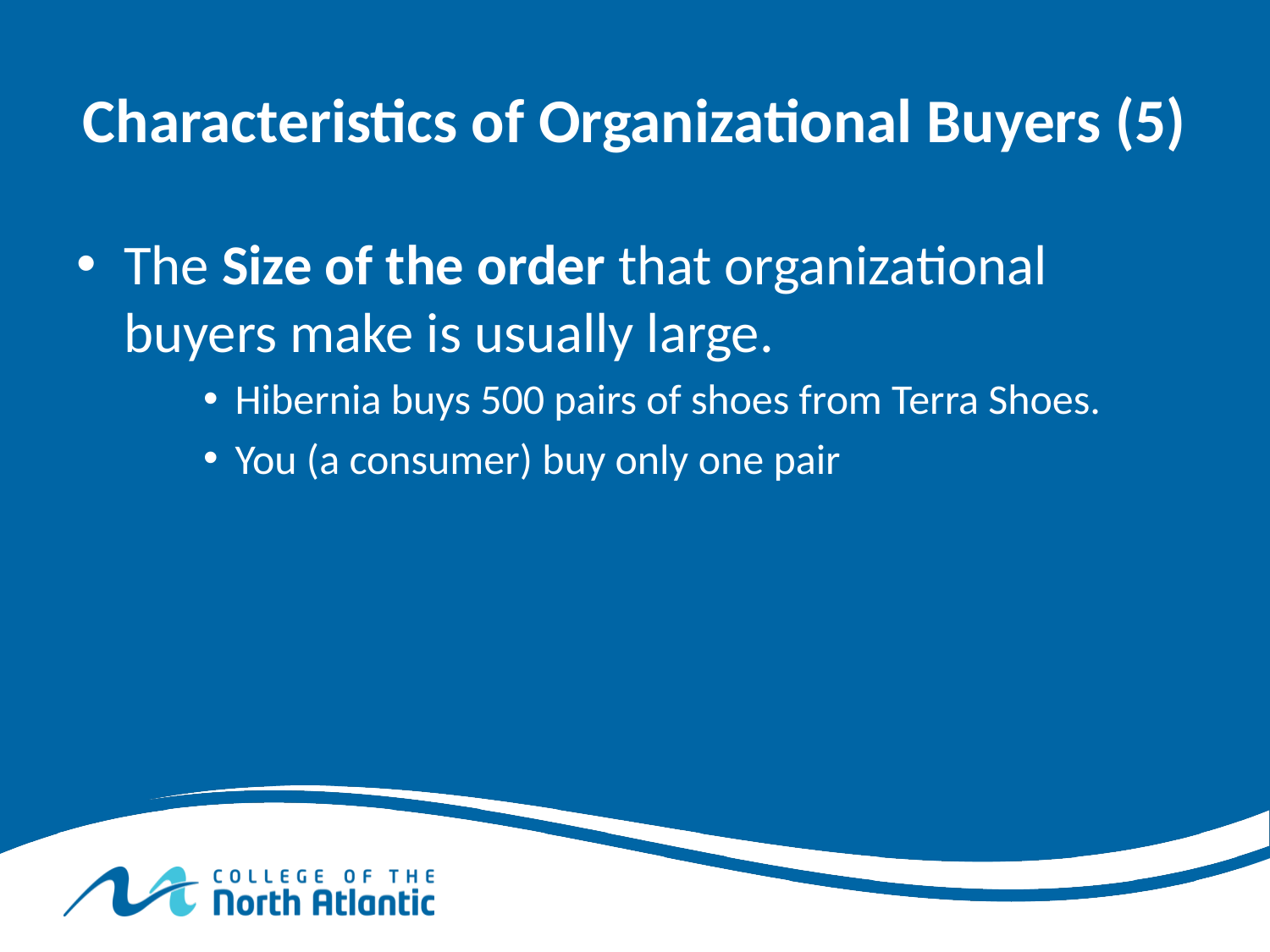

# Characteristics of Organizational Buyers (5)
The Size of the order that organizational buyers make is usually large.
Hibernia buys 500 pairs of shoes from Terra Shoes.
You (a consumer) buy only one pair